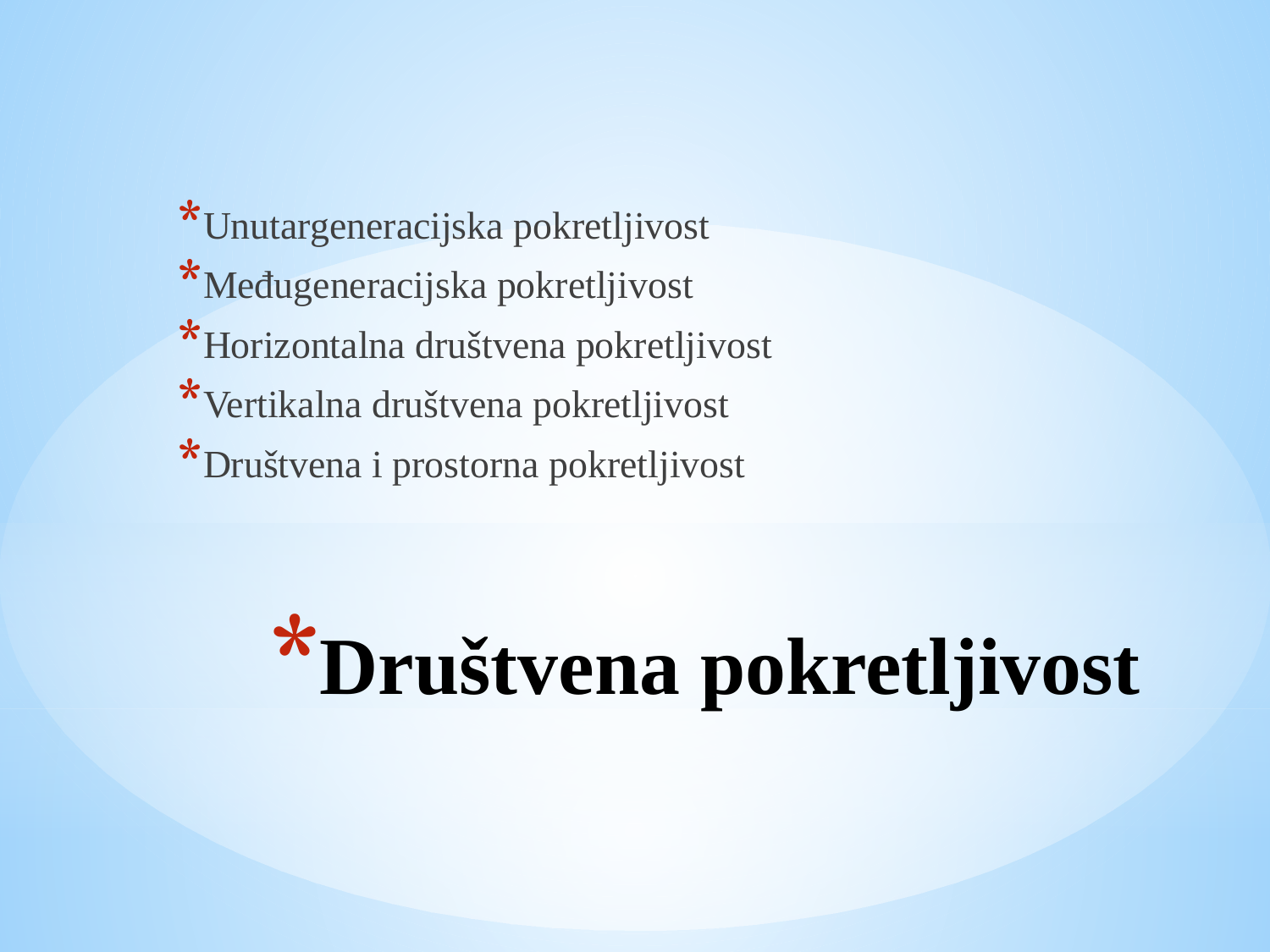

Unutargeneracijska pokretljivost
Međugeneracijska pokretljivost
Horizontalna društvena pokretljivost
Vertikalna društvena pokretljivost
Društvena i prostorna pokretljivost
# Društvena pokretljivost